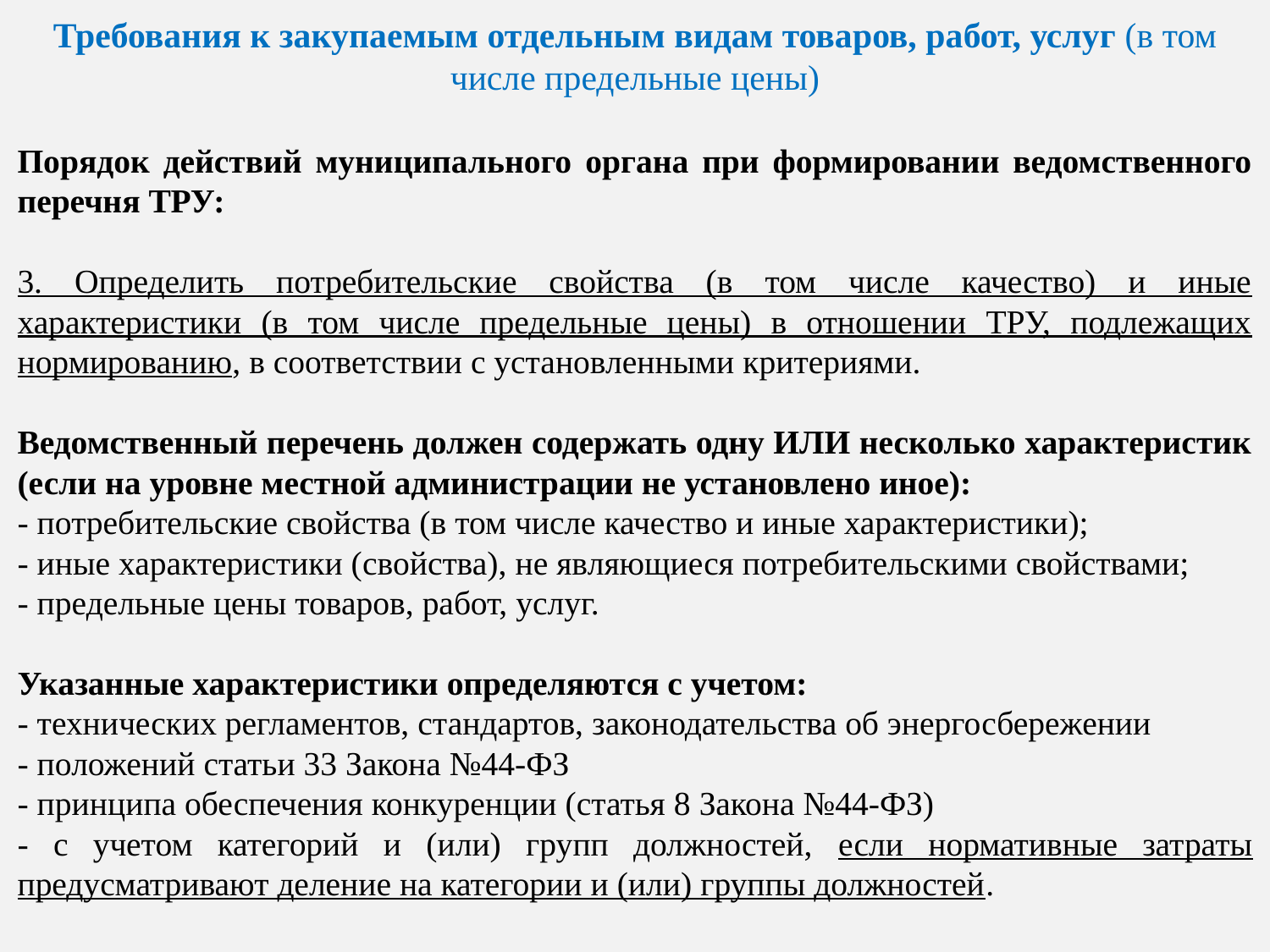

Требования к закупаемым отдельным видам товаров, работ, услуг (в том числе предельные цены)

Порядок действий муниципального органа при формировании ведомственного перечня ТРУ:

3. Определить потребительские свойства (в том числе качество) и иные характеристики (в том числе предельные цены) в отношении ТРУ, подлежащих нормированию, в соответствии с установленными критериями.

Ведомственный перечень должен содержать одну ИЛИ несколько характеристик (если на уровне местной администрации не установлено иное):
- потребительские свойства (в том числе качество и иные характеристики);
- иные характеристики (свойства), не являющиеся потребительскими свойствами;
- предельные цены товаров, работ, услуг.

Указанные характеристики определяются с учетом:
- технических регламентов, стандартов, законодательства об энергосбережении
- положений статьи 33 Закона №44-ФЗ
- принципа обеспечения конкуренции (статья 8 Закона №44-ФЗ)
- с учетом категорий и (или) групп должностей, если нормативные затраты предусматривают деление на категории и (или) группы должностей.